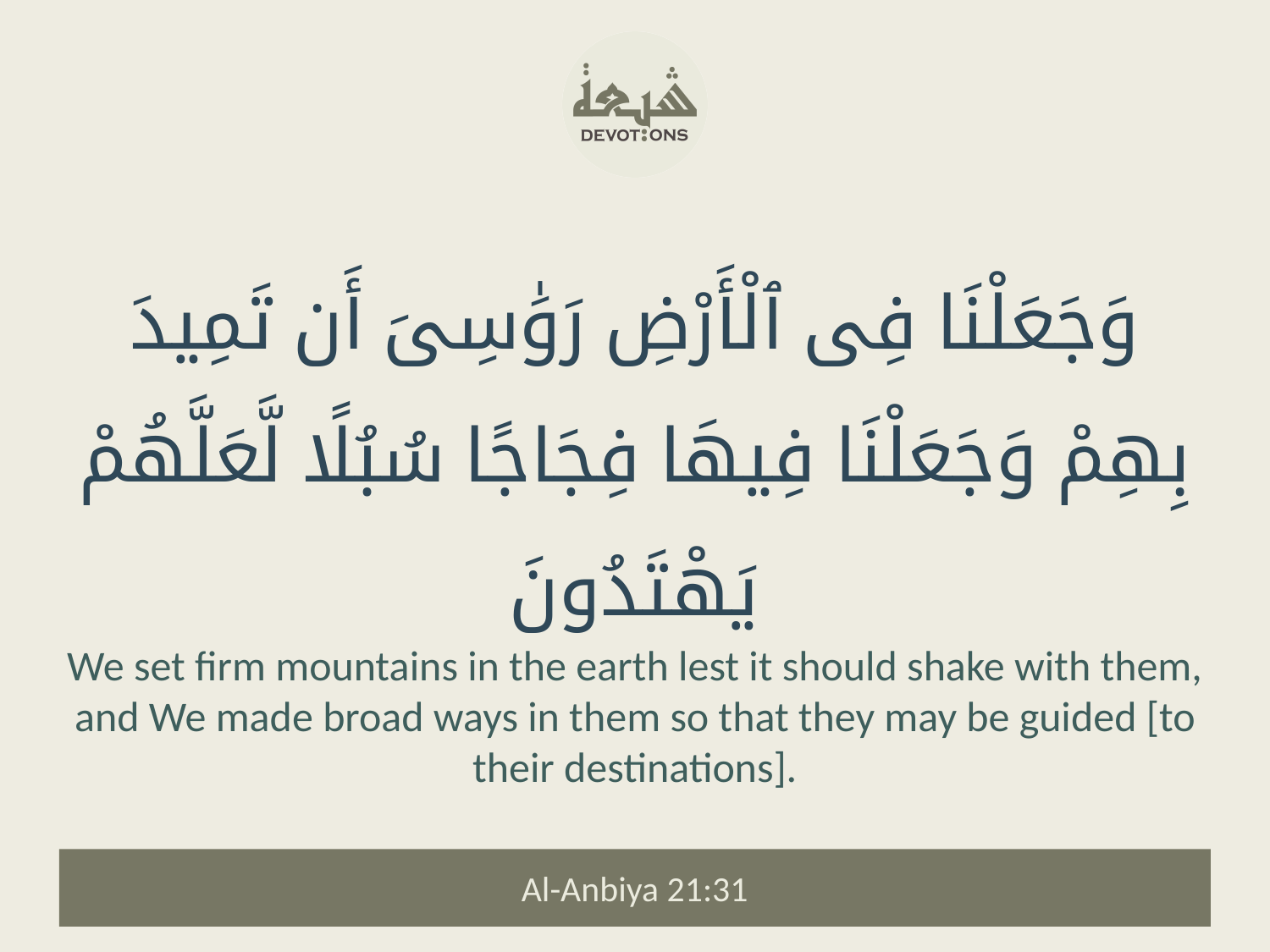

وَجَعَلْنَا فِى ٱلْأَرْضِ رَوَٰسِىَ أَن تَمِيدَ بِهِمْ وَجَعَلْنَا فِيهَا فِجَاجًا سُبُلًا لَّعَلَّهُمْ يَهْتَدُونَ
We set firm mountains in the earth lest it should shake with them, and We made broad ways in them so that they may be guided [to their destinations].
Al-Anbiya 21:31